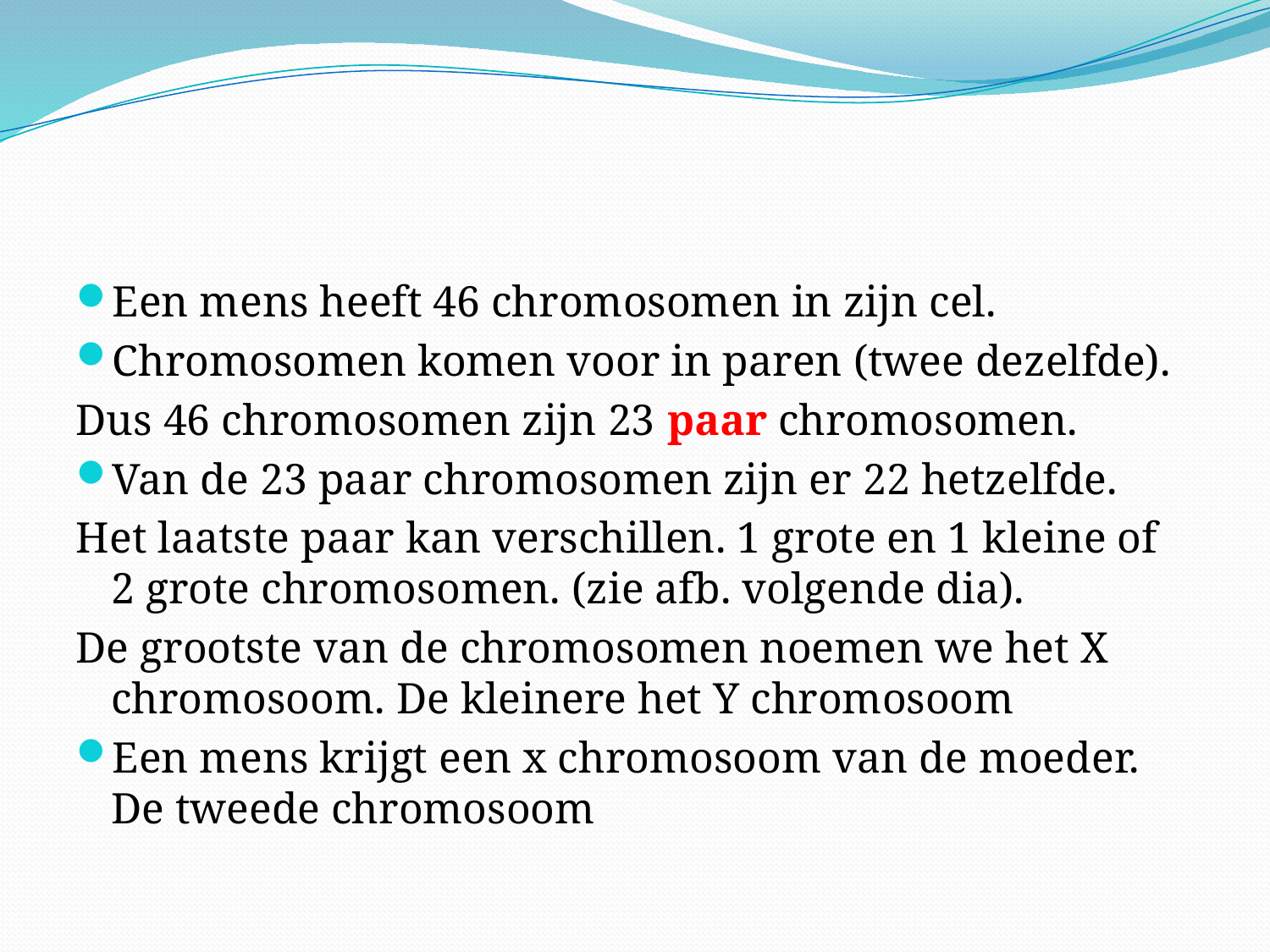

#
Een mens heeft 46 chromosomen in zijn cel.
Chromosomen komen voor in paren (twee dezelfde).
Dus 46 chromosomen zijn 23 paar chromosomen.
Van de 23 paar chromosomen zijn er 22 hetzelfde.
Het laatste paar kan verschillen. 1 grote en 1 kleine of 2 grote chromosomen. (zie afb. volgende dia).
De grootste van de chromosomen noemen we het X chromosoom. De kleinere het Y chromosoom
Een mens krijgt een x chromosoom van de moeder. De tweede chromosoom